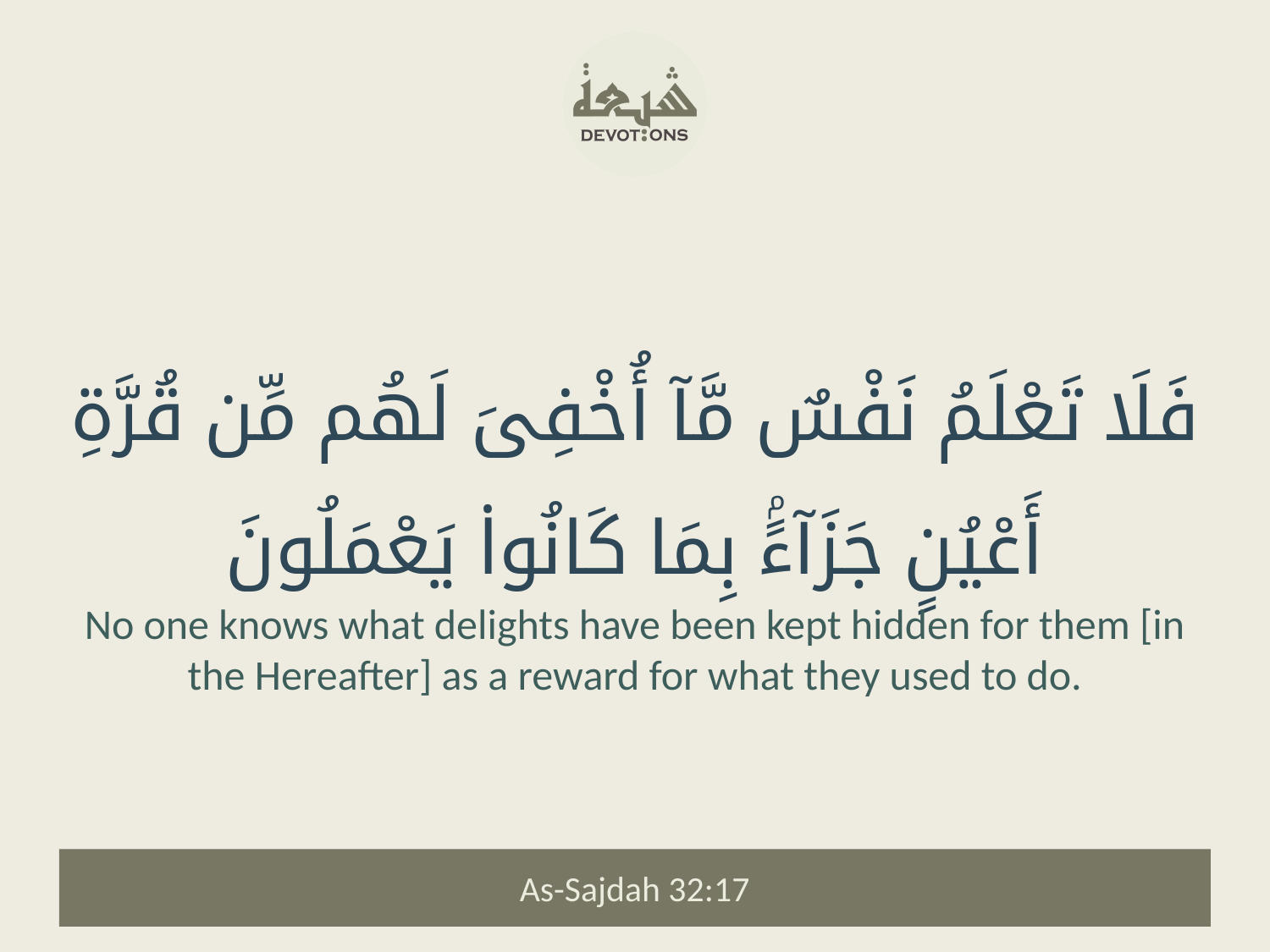

فَلَا تَعْلَمُ نَفْسٌ مَّآ أُخْفِىَ لَهُم مِّن قُرَّةِ أَعْيُنٍ جَزَآءًۢ بِمَا كَانُوا۟ يَعْمَلُونَ
No one knows what delights have been kept hidden for them [in the Hereafter] as a reward for what they used to do.
As-Sajdah 32:17